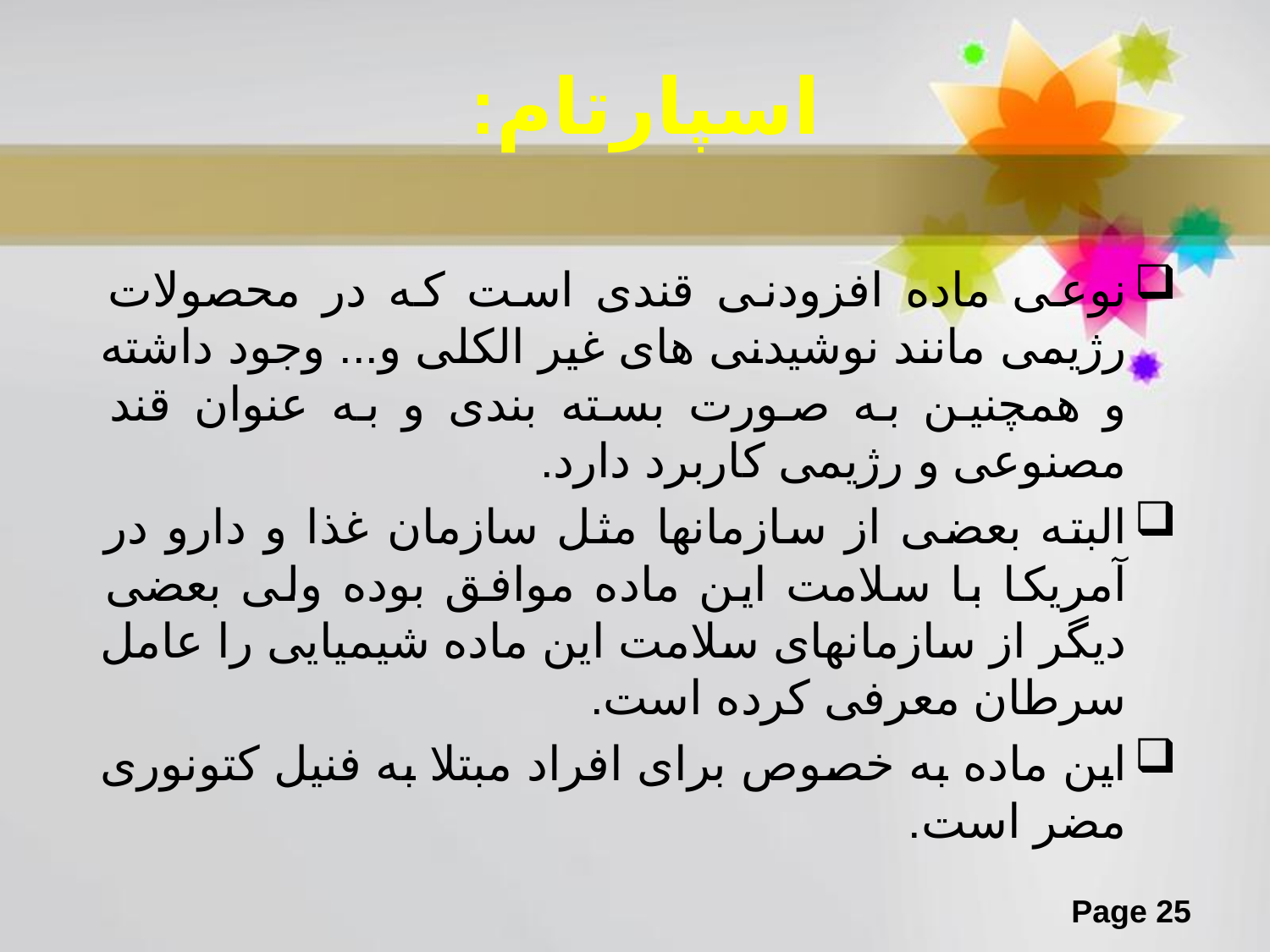

# اسپارتام:
نوعی ماده افزودنی قندی است که در محصولات رژیمی مانند نوشیدنی های غیر الکلی و... وجود داشته و همچنین به صورت بسته بندی و به عنوان قند مصنوعی و رژیمی کاربرد دارد.
البته بعضی از سازمانها مثل سازمان غذا و دارو در آمریکا با سلامت این ماده موافق بوده ولی بعضی دیگر از سازمانهای سلامت این ماده شیمیایی را عامل سرطان معرفی کرده است.
این ماده به خصوص برای افراد مبتلا به فنیل کتونوری مضر است.